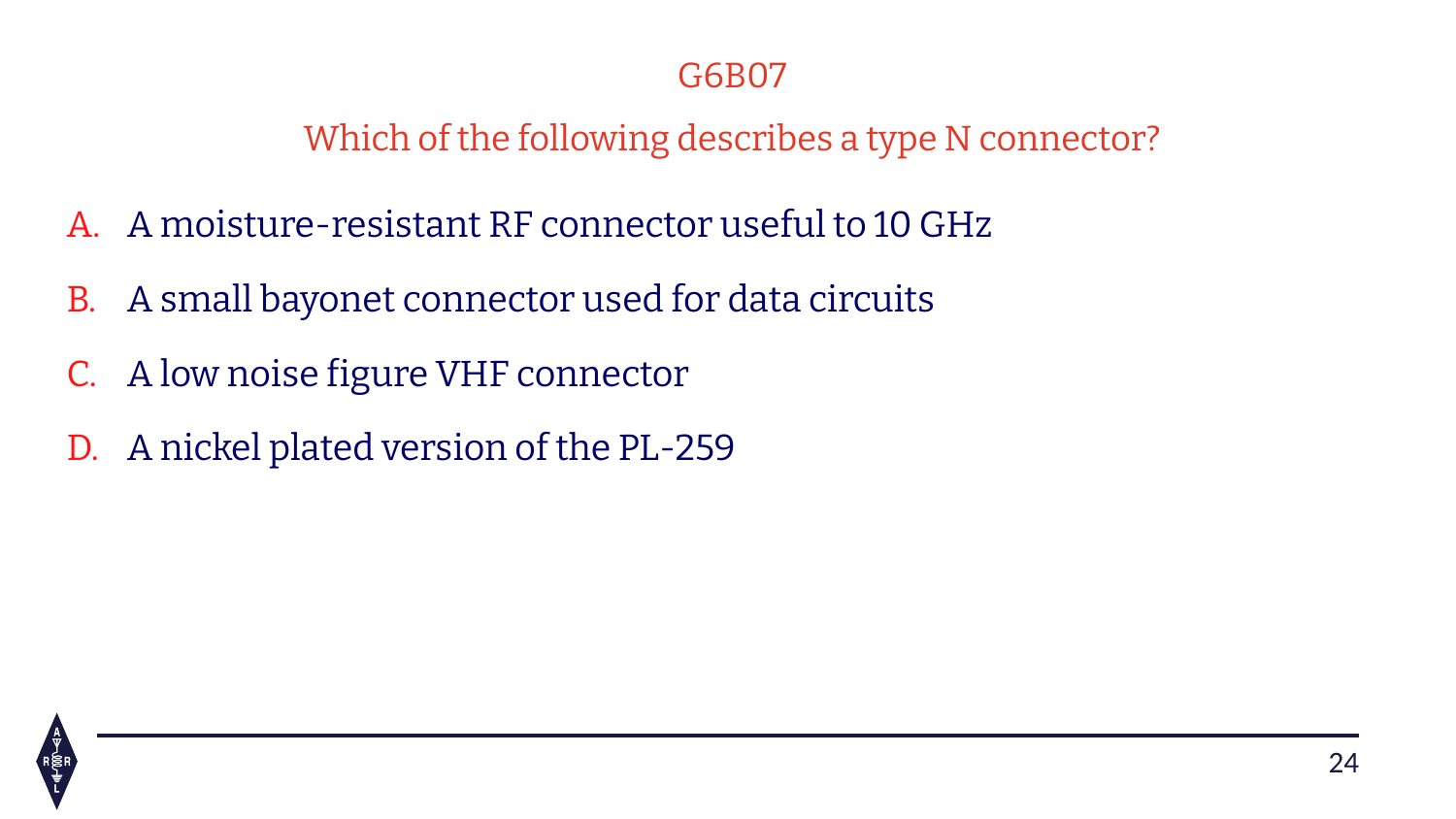

G6B07
Which of the following describes a type N connector?
A moisture-resistant RF connector useful to 10 GHz
A small bayonet connector used for data circuits
A low noise figure VHF connector
A nickel plated version of the PL-259
24